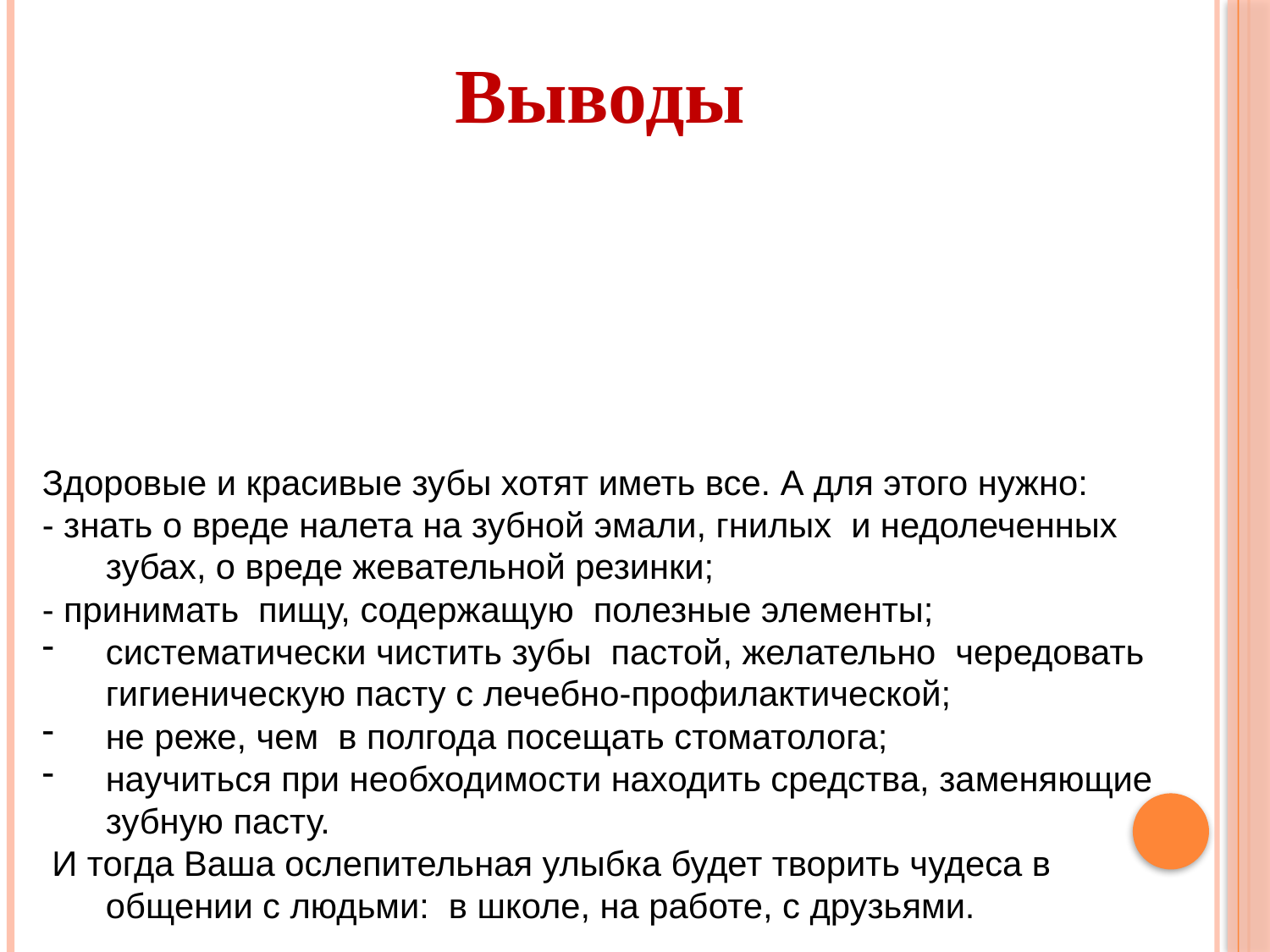

Выводы

Здоровые и красивые зубы хотят иметь все. А для этого нужно:
- знать о вреде налета на зубной эмали, гнилых  и недолеченных  зубах, о вреде жевательной резинки;
- принимать  пищу, содержащую  полезные элементы;
систематически чистить зубы  пастой, желательно  чередовать гигиеническую пасту с лечебно-профилактической;
не реже, чем  в полгода посещать стоматолога;
научиться при необходимости находить средства, заменяющие зубную пасту.
 И тогда Ваша ослепительная улыбка будет творить чудеса в общении с людьми:  в школе, на работе, с друзьями.